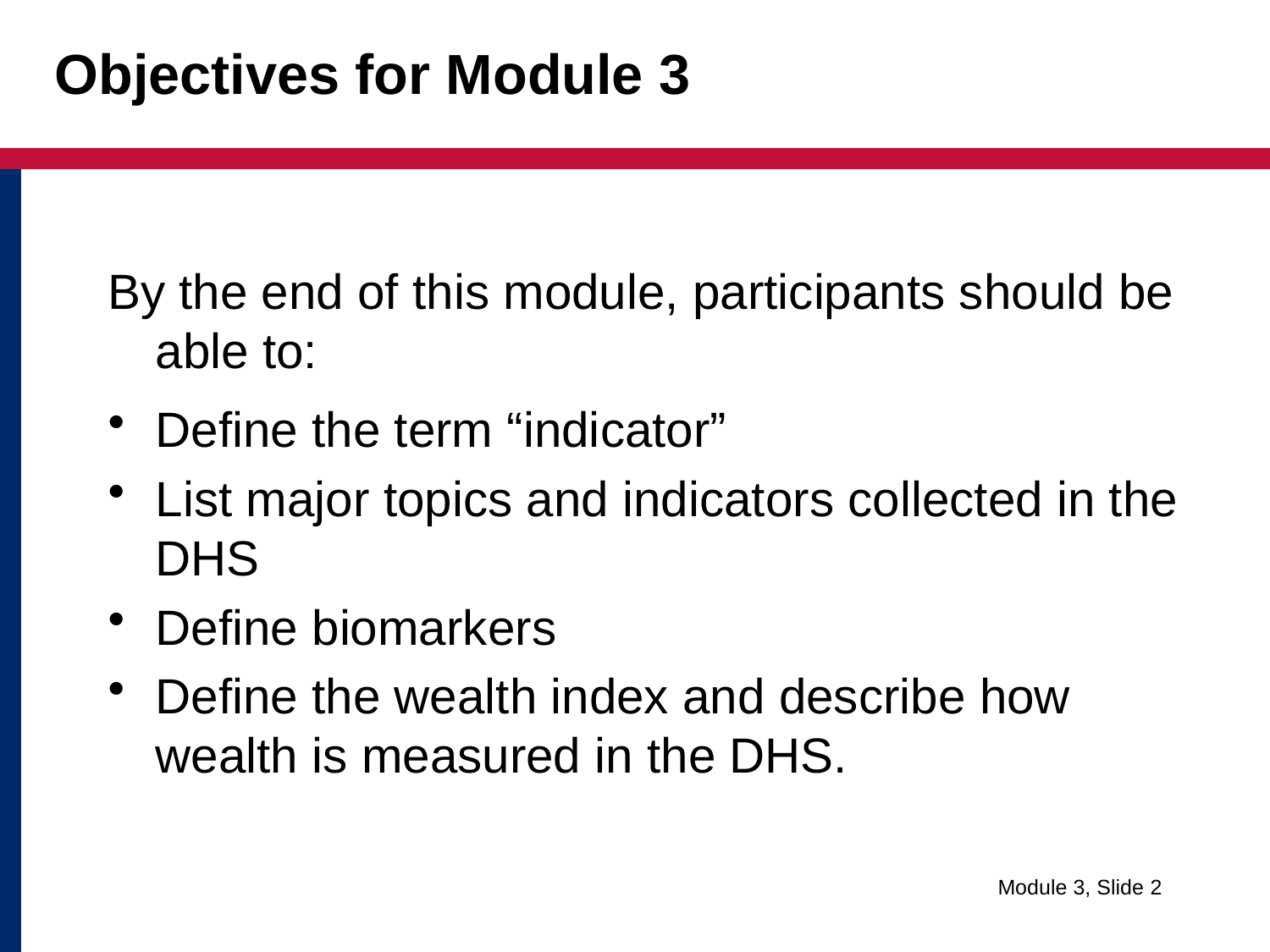

# Objectives for Module 3
By the end of this module, participants should be able to:
Define the term “indicator”
List major topics and indicators collected in the DHS
Define biomarkers
Define the wealth index and describe how wealth is measured in the DHS.

Module 3, Slide 2